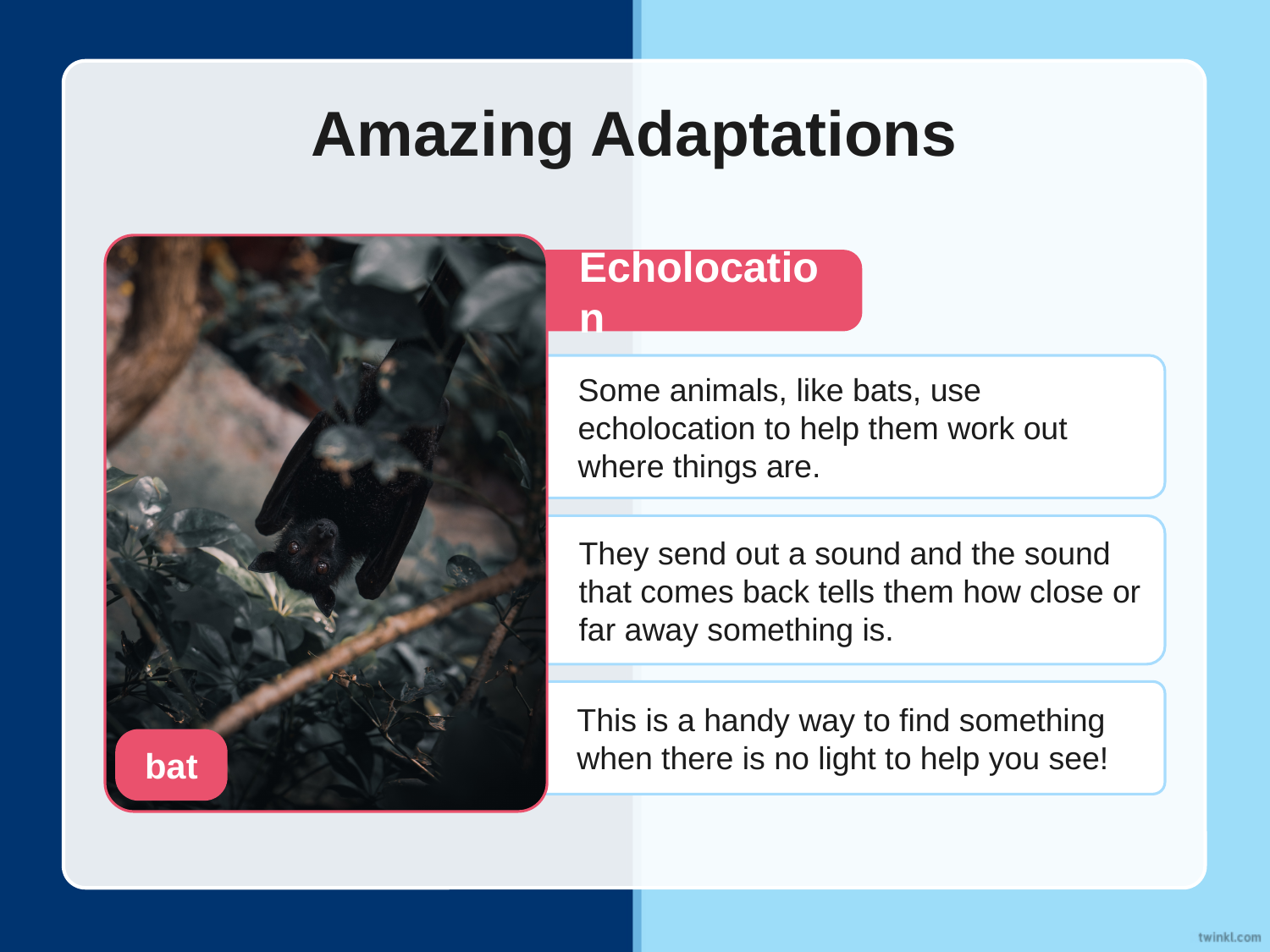

# Amazing Adaptations

Echolocation
Some animals, like bats, use echolocation to help them work out where things are.
They send out a sound and the sound that comes back tells them how close or far away something is.
This is a handy way to find something when there is no light to help you see!
bat